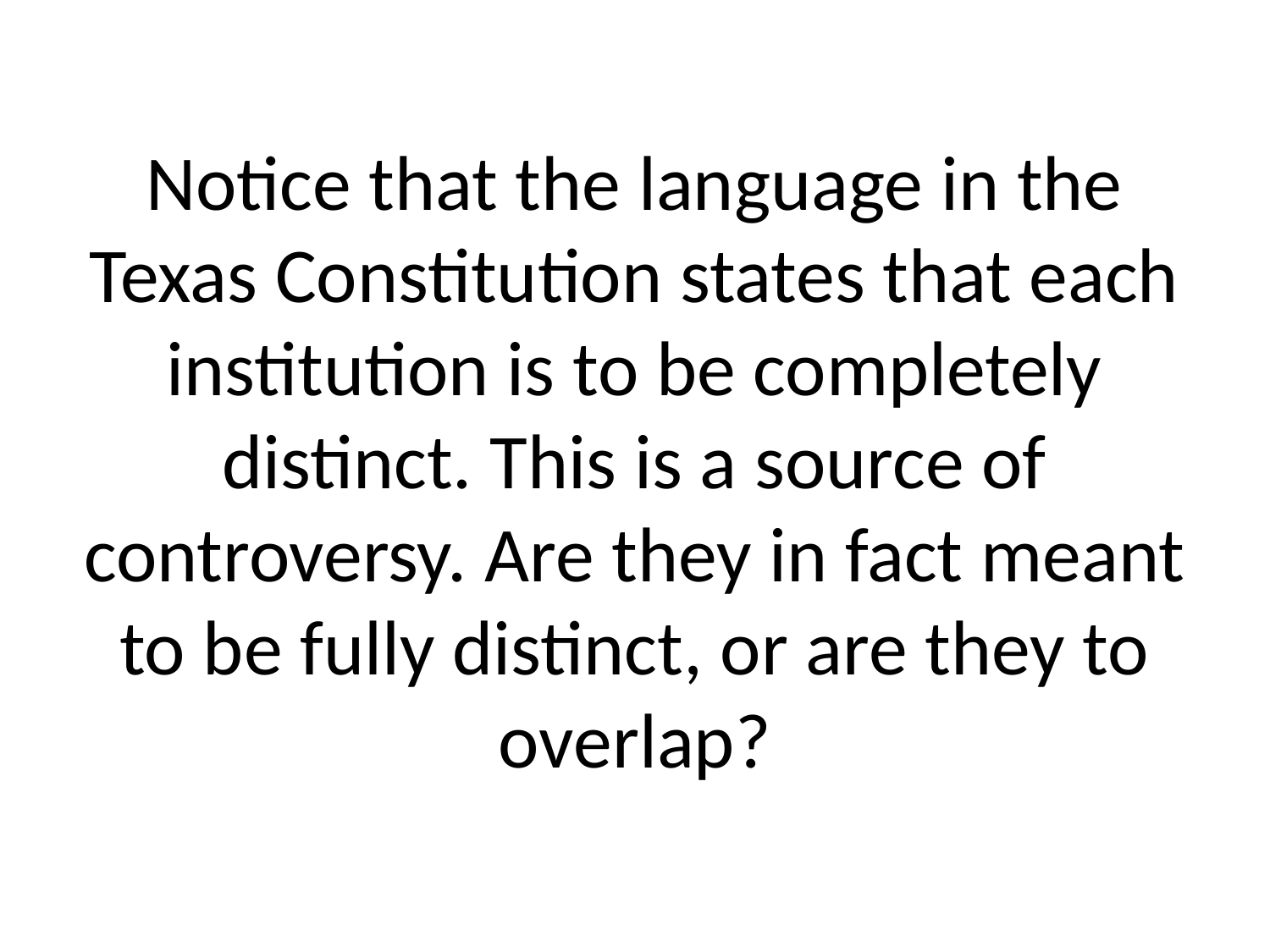

# Notice that the language in the Texas Constitution states that each institution is to be completely distinct. This is a source of controversy. Are they in fact meant to be fully distinct, or are they to overlap?